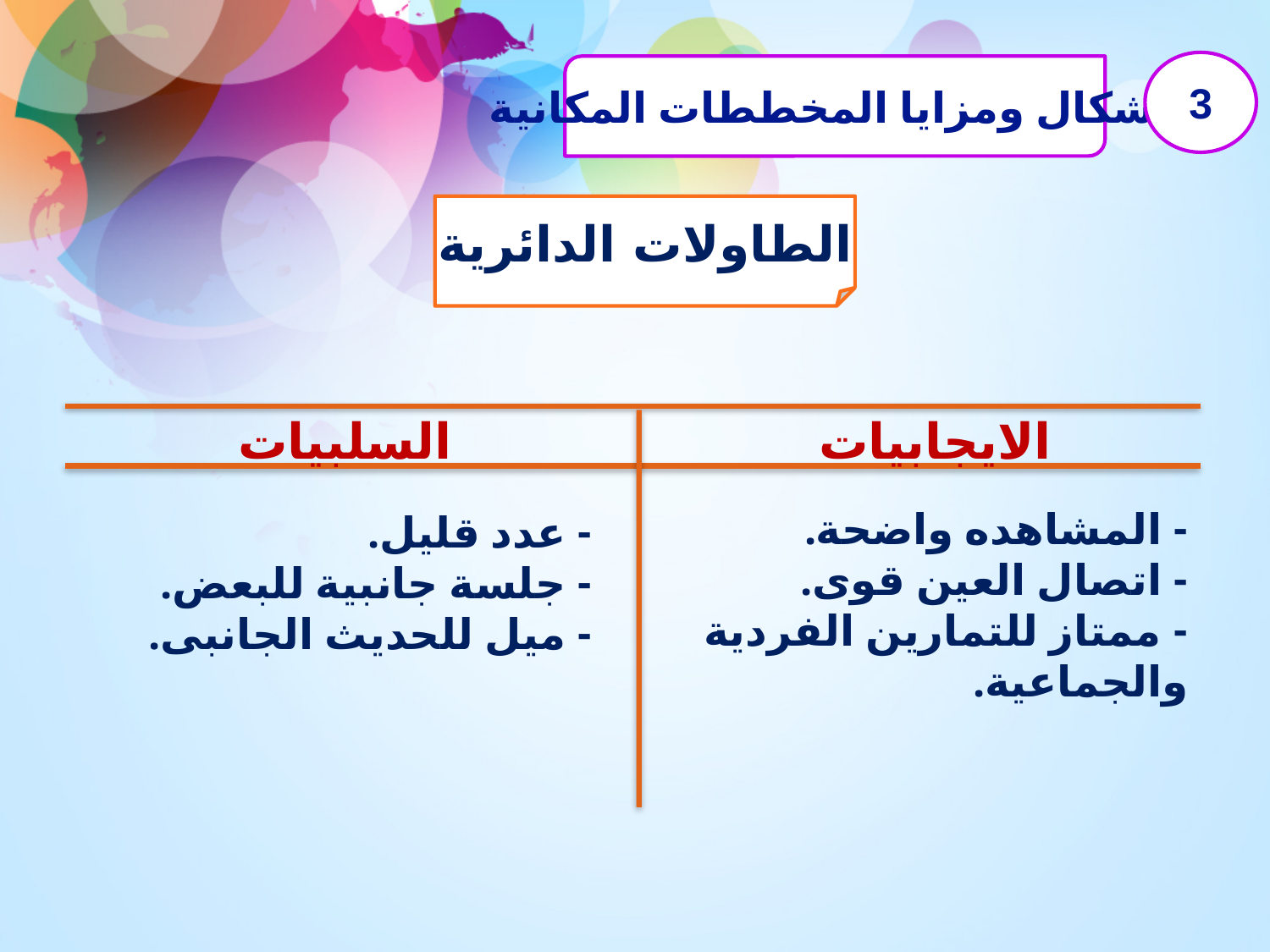

3
اشكال ومزايا المخططات المكانية
الطاولات الدائرية
السلبيات
الايجابيات
- المشاهده واضحة.
- اتصال العين قوى.
- ممتاز للتمارين الفردية والجماعية.
- عدد قليل.
- جلسة جانبية للبعض.
- ميل للحديث الجانبى.